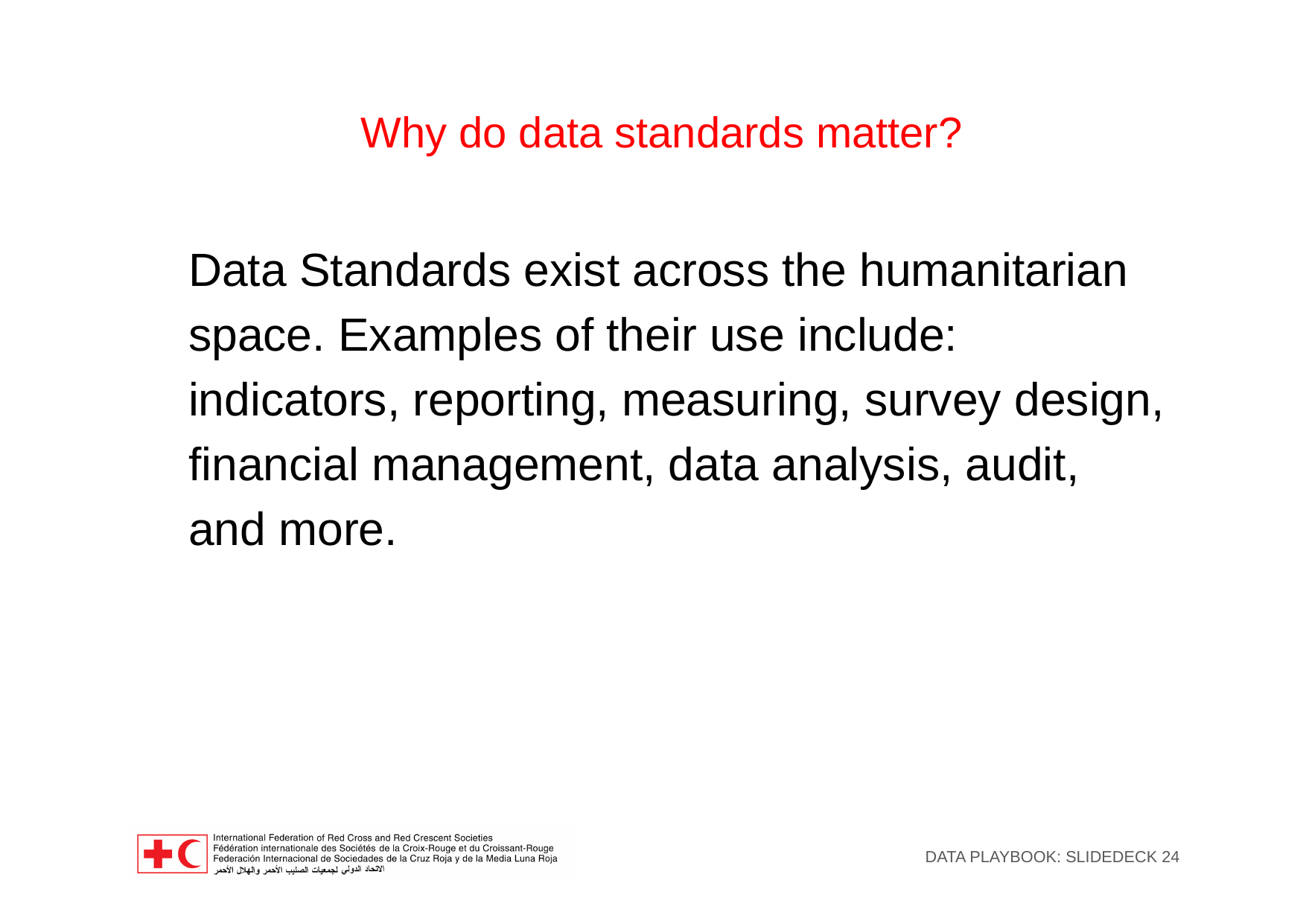

# Why do data standards matter?
Data Standards exist across the humanitarian space. Examples of their use include: indicators, reporting, measuring, survey design, financial management, data analysis, audit, and more.